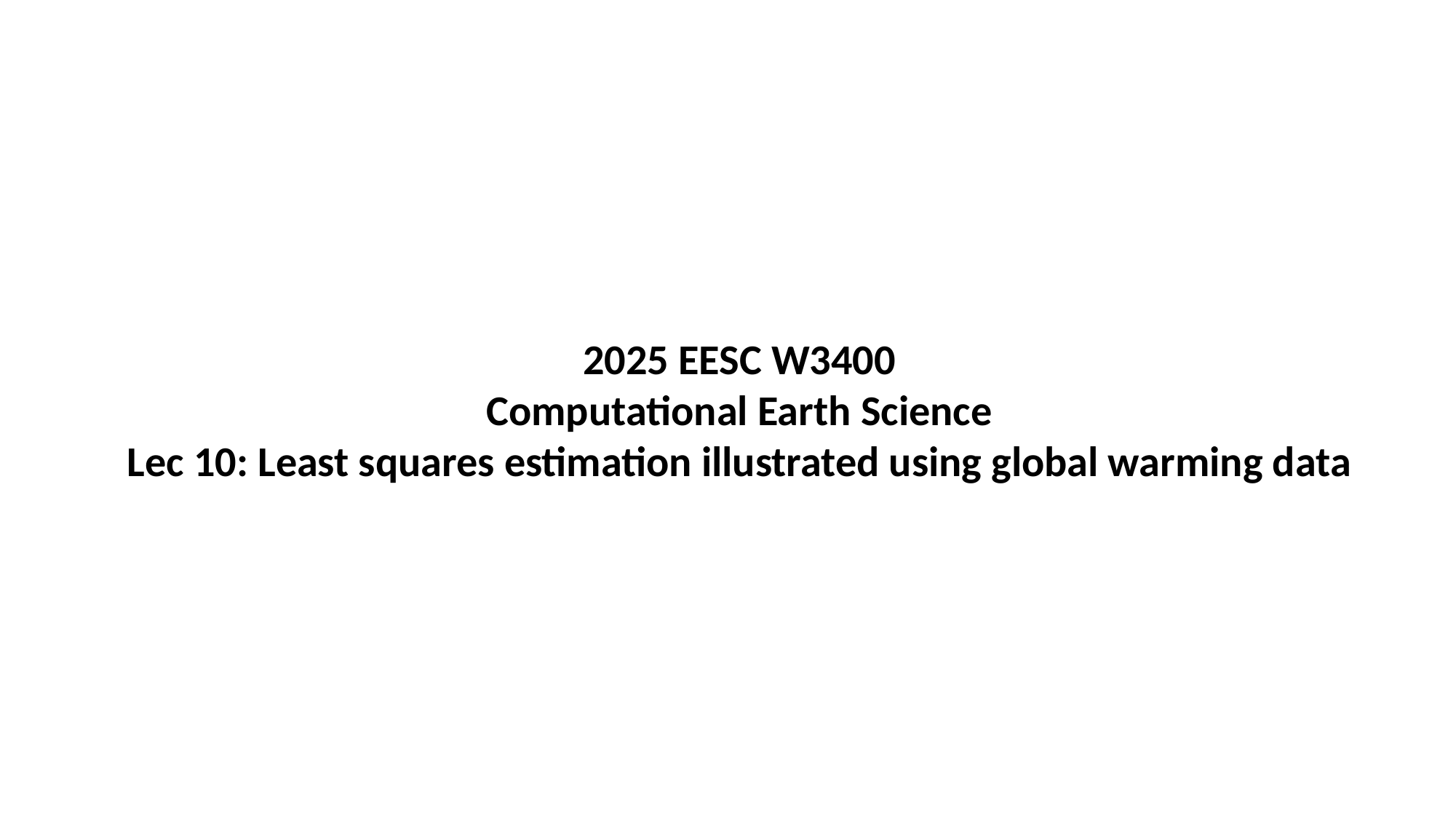

2025 EESC W3400
Computational Earth Science
Lec 10: Least squares estimation illustrated using global warming data